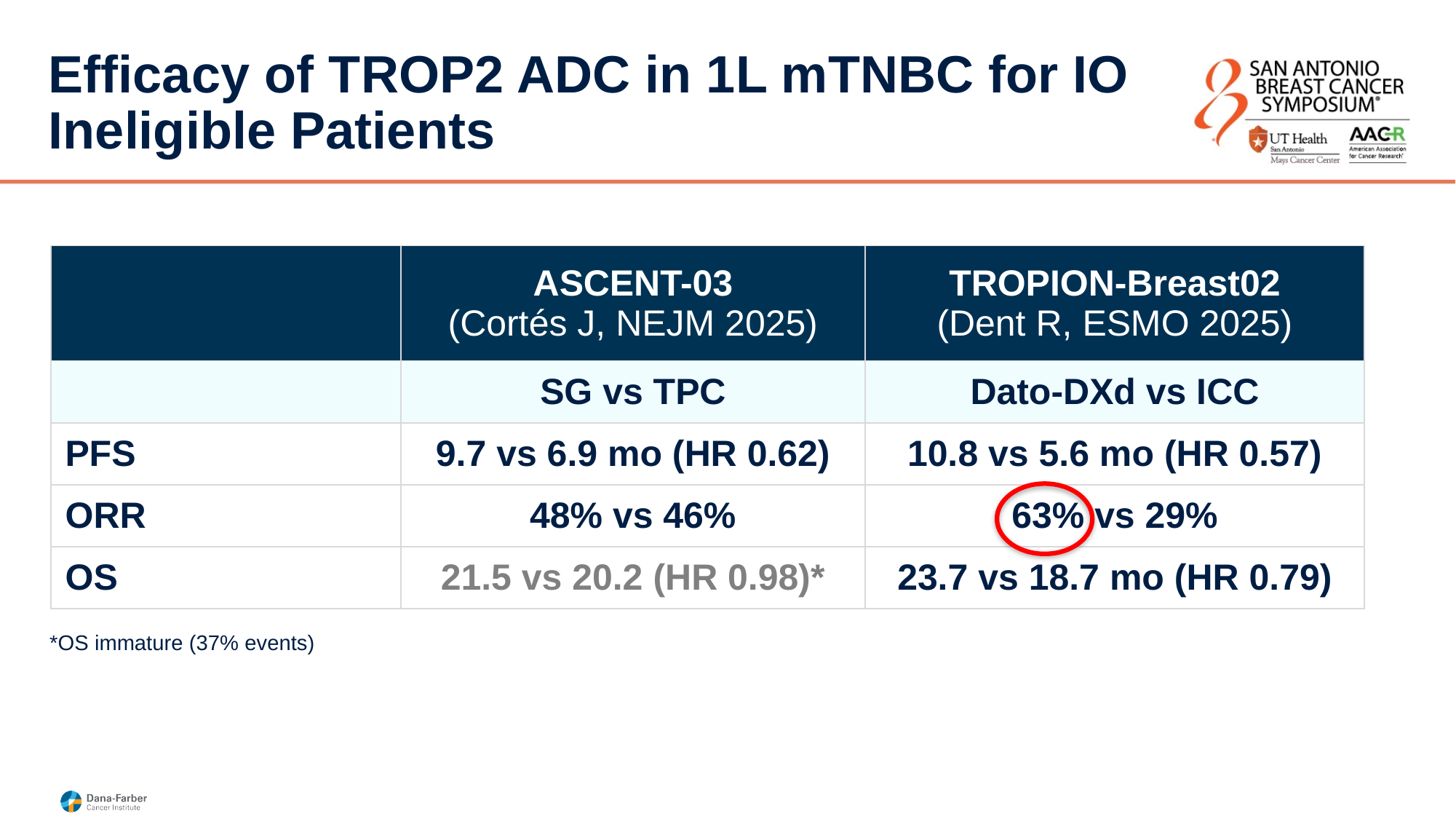

# Efficacy of TROP2 ADC in 1L mTNBC for IO Ineligible Patients
|  | ASCENT-03 (Cortés J, NEJM 2025) | TROPION-Breast02 (Dent R, ESMO 2025) |
| --- | --- | --- |
|  | SG vs TPC | Dato-DXd vs ICC |
| PFS | 9.7 vs 6.9 mo (HR 0.62) | 10.8 vs 5.6 mo (HR 0.57) |
| ORR | 48% vs 46% | 63% vs 29% |
| OS | 21.5 vs 20.2 (HR 0.98)\* | 23.7 vs 18.7 mo (HR 0.79) |

*OS immature (37% events)